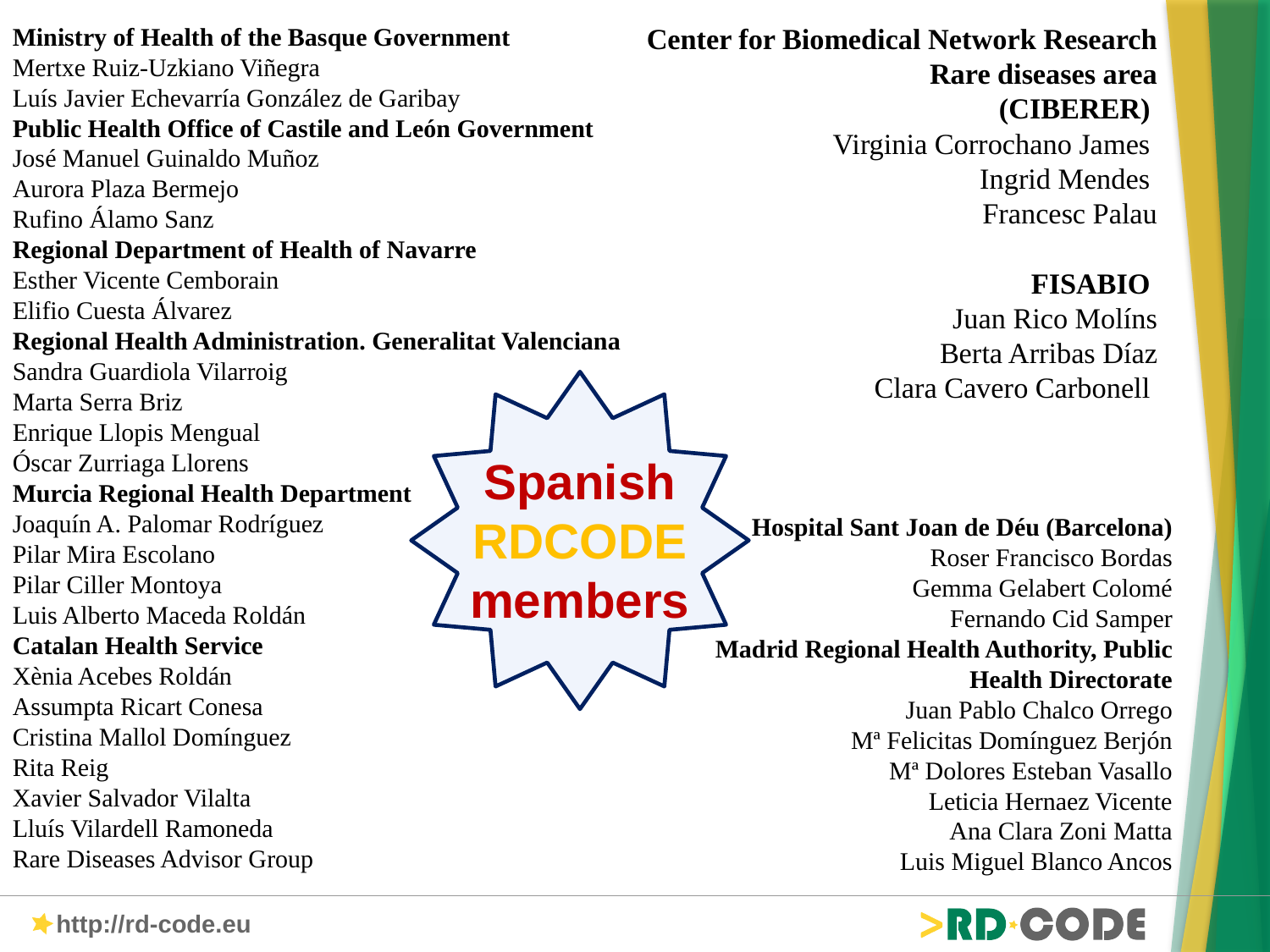

Ministry of Health of the Basque Government
Mertxe Ruiz-Uzkiano Viñegra
Luís Javier Echevarría González de Garibay
Public Health Office of Castile and León Government
José Manuel Guinaldo Muñoz
Aurora Plaza Bermejo
Rufino Álamo Sanz
Regional Department of Health of Navarre
Esther Vicente Cemborain
Elifio Cuesta Álvarez
Regional Health Administration. Generalitat Valenciana
Sandra Guardiola Vilarroig
Marta Serra Briz
Enrique Llopis Mengual
Óscar Zurriaga Llorens
Murcia Regional Health Department
Joaquín A. Palomar Rodríguez
Pilar Mira Escolano
Pilar Ciller Montoya
Luis Alberto Maceda Roldán
Catalan Health Service
Xènia Acebes Roldán
Assumpta Ricart Conesa
Cristina Mallol Domínguez
Rita Reig
Xavier Salvador Vilalta
Lluís Vilardell Ramoneda
Rare Diseases Advisor Group
Center for Biomedical Network Research Rare diseases area
(CIBERER)
Virginia Corrochano James
Ingrid Mendes
Francesc Palau

FISABIO
Juan Rico Molíns
Berta Arribas Díaz
Clara Cavero Carbonell

Spanish
RDCODE
members
Hospital Sant Joan de Déu (Barcelona)
Roser Francisco Bordas
Gemma Gelabert Colomé
Fernando Cid Samper
Madrid Regional Health Authority, Public Health Directorate
Juan Pablo Chalco Orrego
Mª Felicitas Domínguez Berjón
Mª Dolores Esteban Vasallo
Leticia Hernaez Vicente
Ana Clara Zoni Matta
Luis Miguel Blanco Ancos